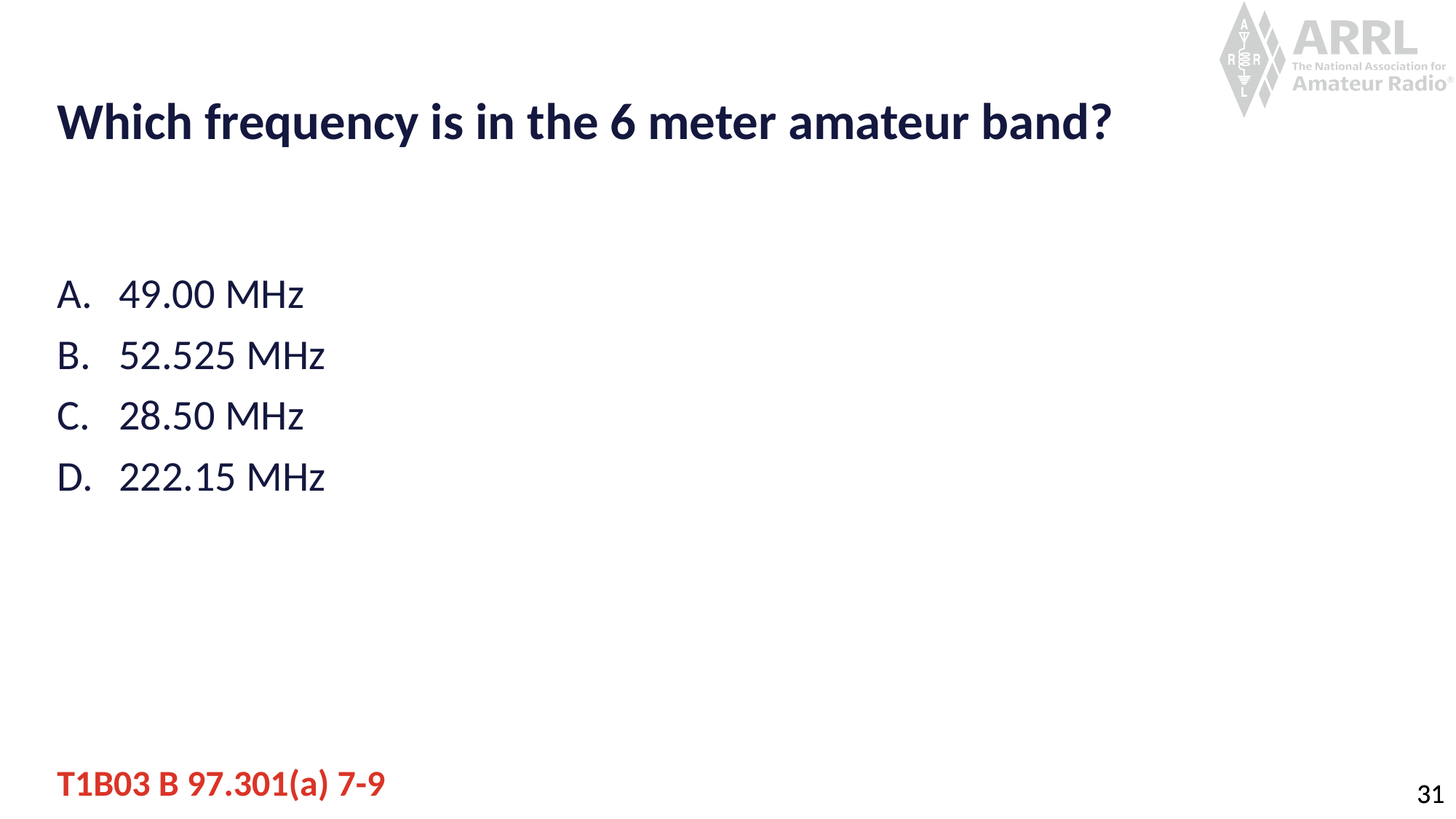

# Which frequency is in the 6 meter amateur band?
49.00 MHz
52.525 MHz
28.50 MHz
222.15 MHz
T1B03 B 97.301(a) 7-9